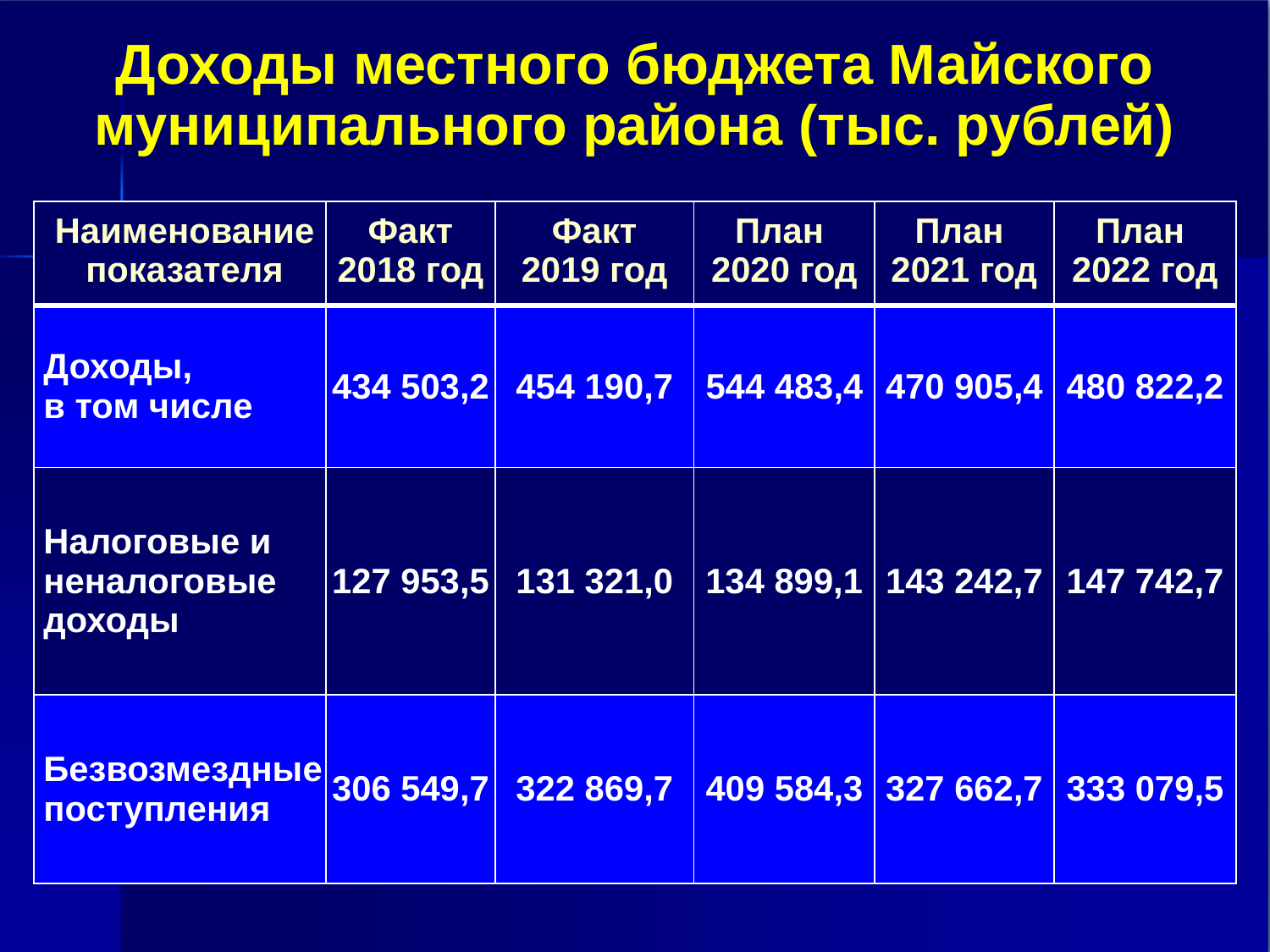

Доходы местного бюджета Майского муниципального района (тыс. рублей)
| Наименование показателя | Факт 2018 год | Факт 2019 год | План 2020 год | План 2021 год | План 2022 год |
| --- | --- | --- | --- | --- | --- |
| Доходы, в том числе | 434 503,2 | 454 190,7 | 544 483,4 | 470 905,4 | 480 822,2 |
| Налоговые и неналоговые доходы | 127 953,5 | 131 321,0 | 134 899,1 | 143 242,7 | 147 742,7 |
| Безвозмездные поступления | 306 549,7 | 322 869,7 | 409 584,3 | 327 662,7 | 333 079,5 |